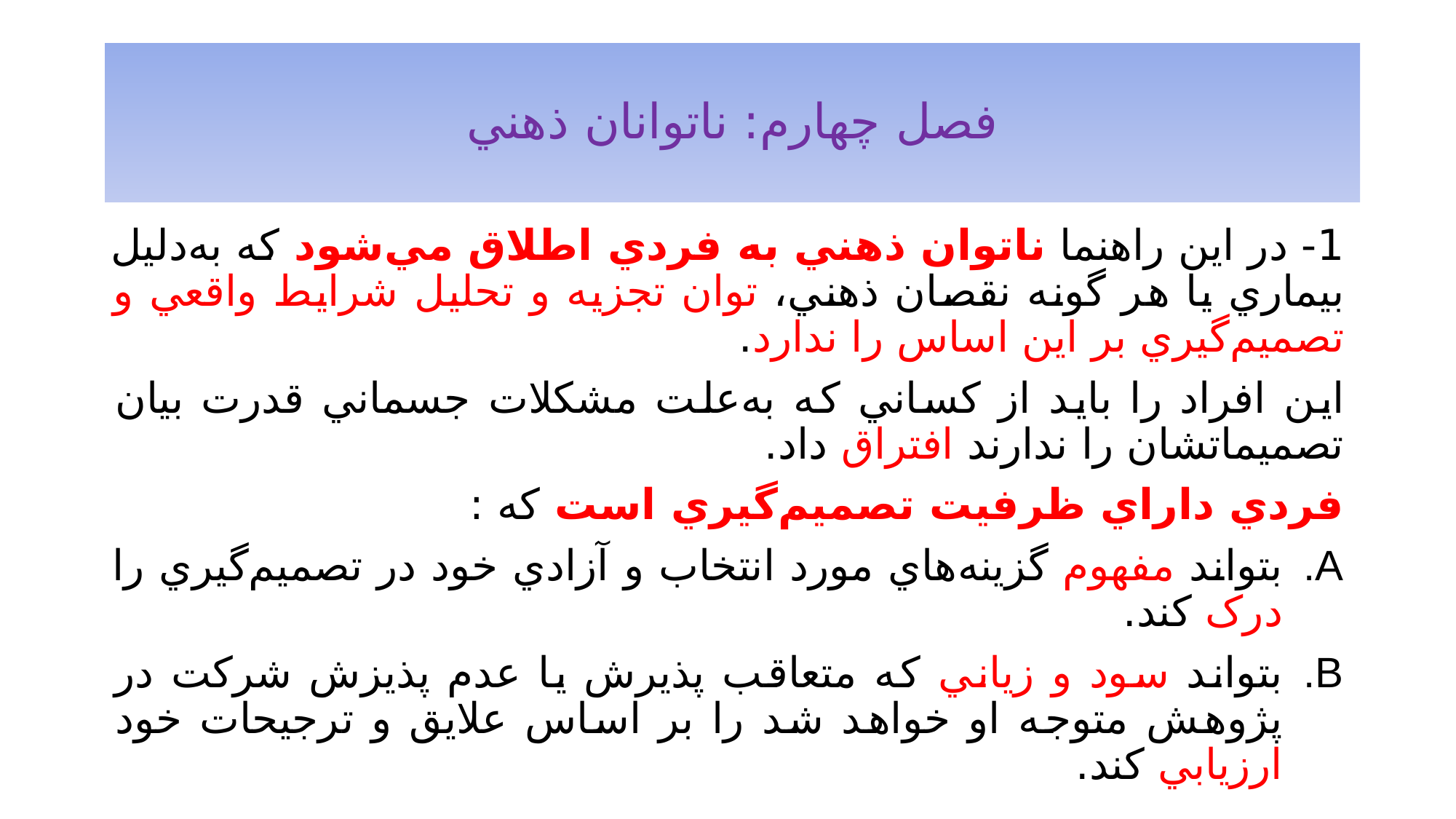

# فصل چهارم: ناتوانان ذهني
1- در اين راهنما ناتوان ذهني به فردي اطلاق مي‌شود که به‌دليل بيماري يا هر گونه نقصان ذهني، توان تجزيه و تحليل شرايط واقعي و تصميم‌گيري بر اين اساس را ندارد.
اين افراد را بايد از کساني که به‌علت مشکلات جسماني قدرت بيان تصميماتشان را ندارند افتراق داد.
فردي داراي ظرفيت تصميم‌گيري است که :
بتواند مفهوم گزينه‌هاي مورد انتخاب و آزادي خود در تصميم‌گيري را درک کند.
بتواند سود و زياني که متعاقب پذيرش يا عدم پذيزش شرکت در پژوهش متوجه او خواهد شد را بر اساس علايق و ترجيحات خود ارزيابي کند.